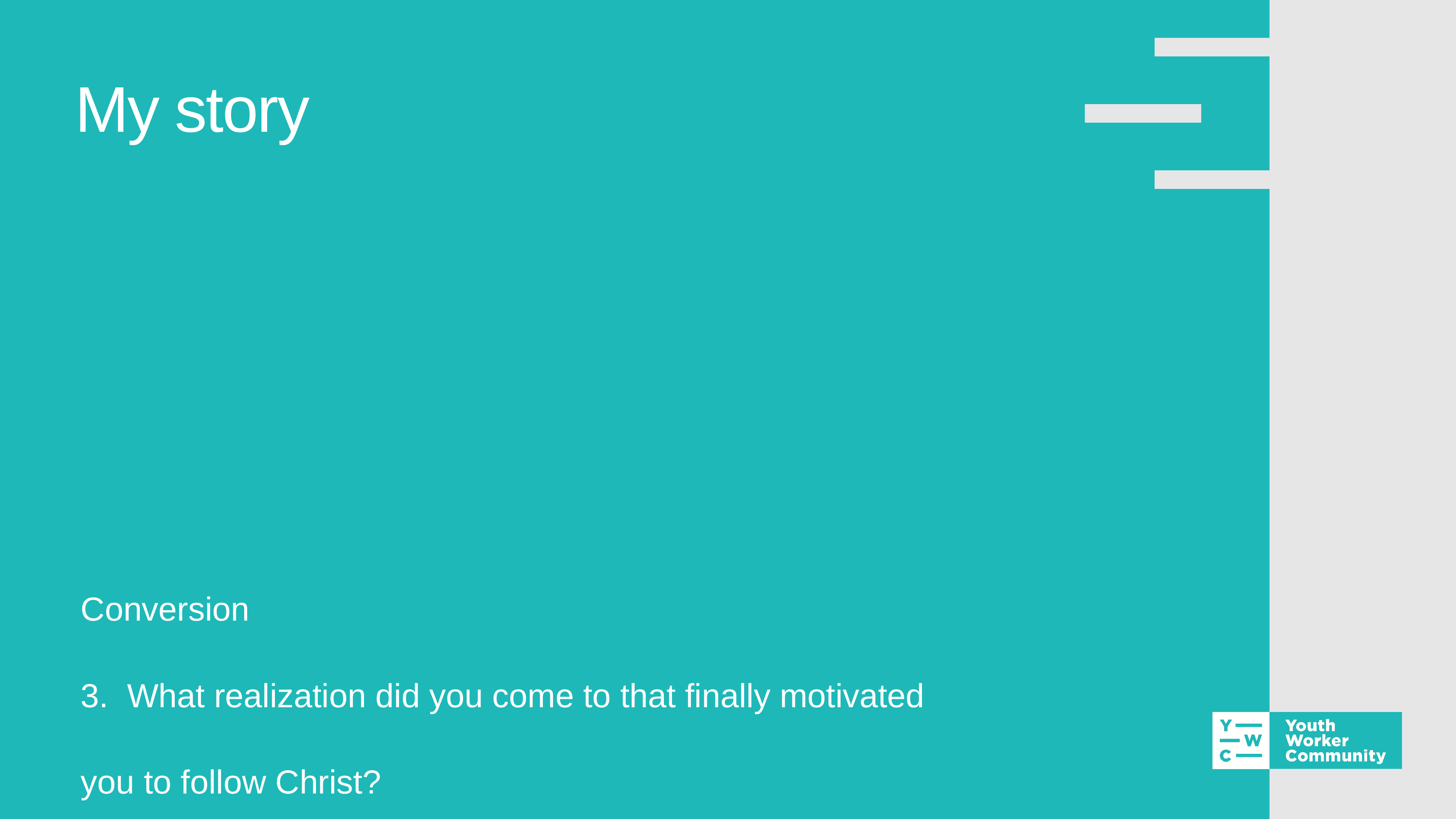

# My story
Conversion
3.  What realization did you come to that finally motivated you to follow Christ?